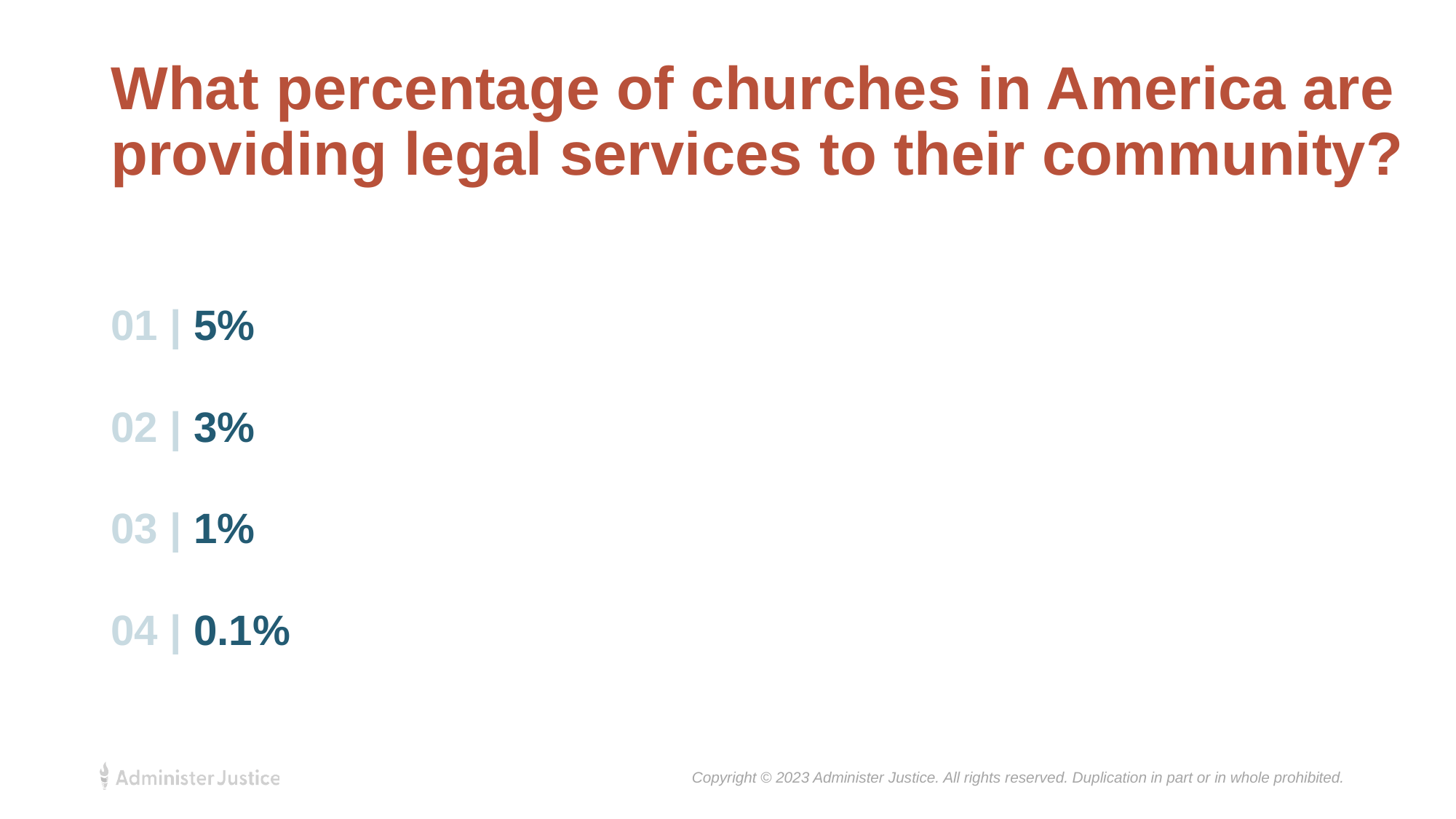

# What percentage of churches in America are providing legal services to their community?
01 | 5%
02 | 3%
03 | 1%
04 | 0.1%